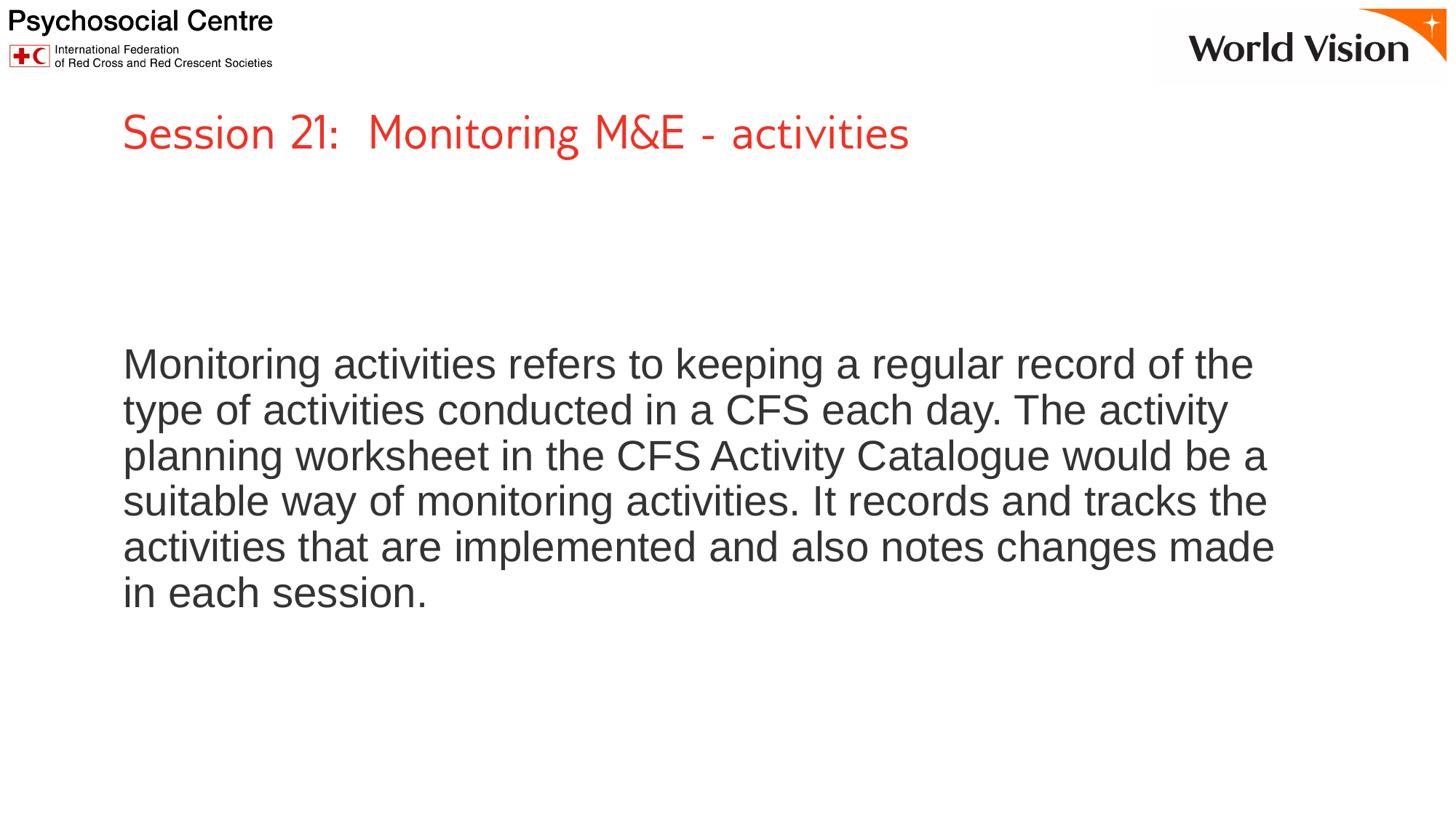

# Session 21:  Monitoring M&E - activities

Monitoring activities refers to keeping a regular record of the type of activities conducted in a CFS each day. The activity planning worksheet in the CFS Activity Catalogue would be a suitable way of monitoring activities. It records and tracks the activities that are implemented and also notes changes made in each session.